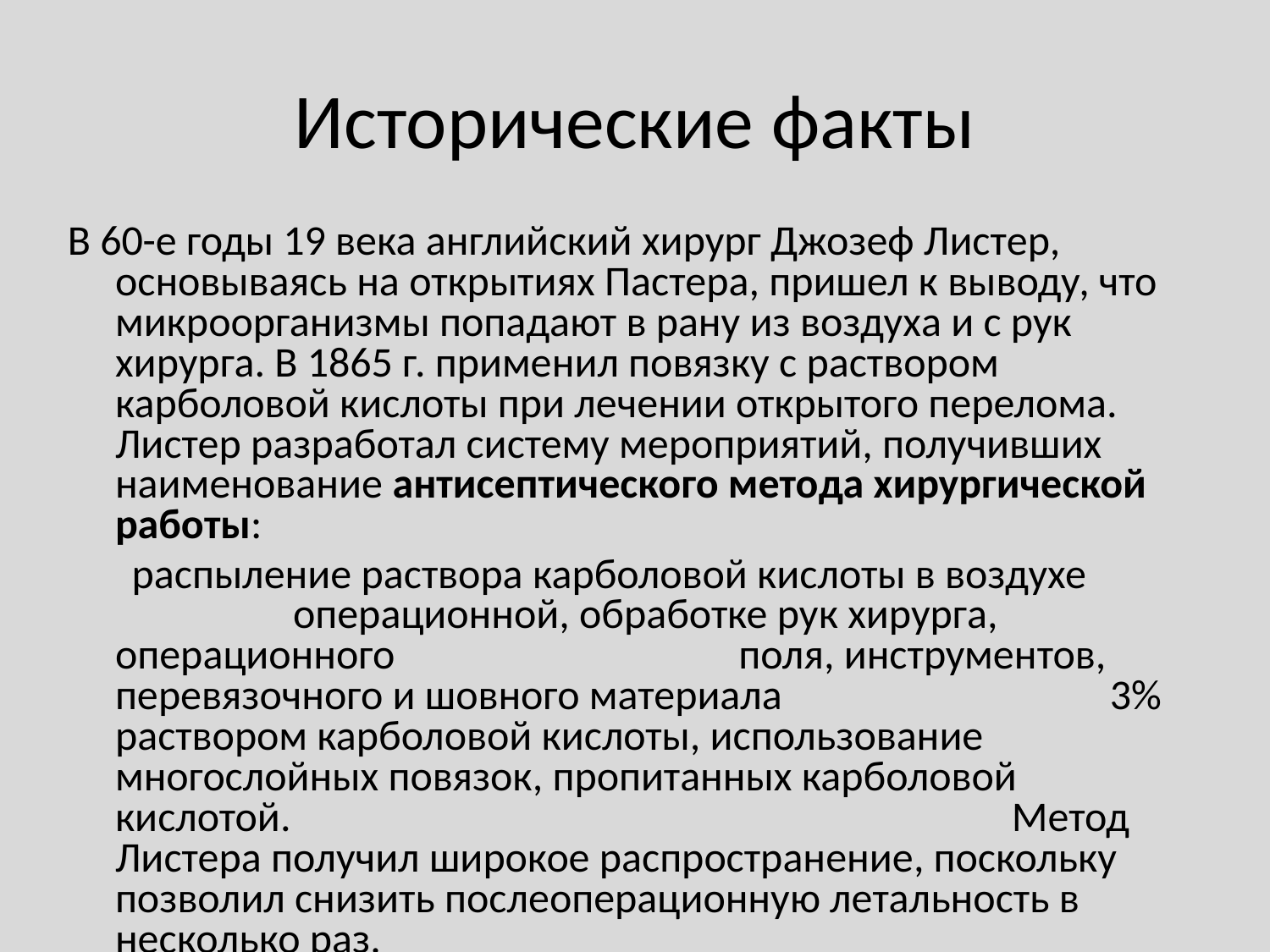

# Исторические факты
В 60-е годы 19 века английский хирург Джозеф Листер, основываясь на открытиях Пастера, пришел к выводу, что микроорганизмы попадают в рану из воздуха и с рук хирурга. В 1865 г. применил повязку с раствором карболовой кислоты при лечении открытого перелома. Листер разработал систему мероприятий, получивших наименование антисептического метода хирургической работы:
      распыление раствора карболовой кислоты в воздухе                        операционной, обработке рук хирурга, операционного                             поля, инструментов, перевязочного и шовного материала                            3% раствором карболовой кислоты, использование многослойных повязок, пропитанных карболовой кислотой.                                                             Метод Листера получил широкое распространение, поскольку позволил снизить послеоперационную летальность в несколько раз.